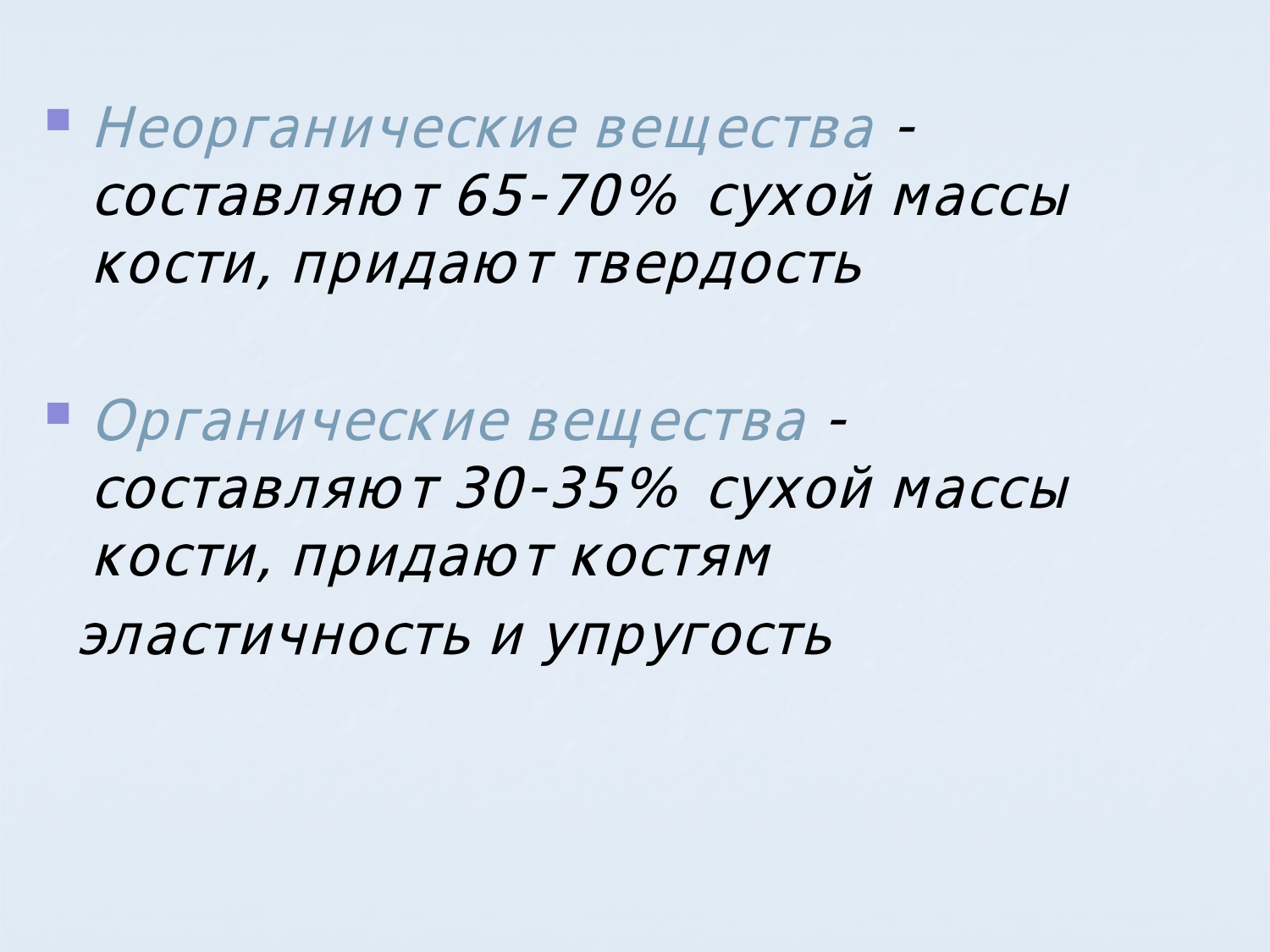

Неорганические вещества - составляют 65-70% сухой массы кости, придают твердость

Органические вещества - составляют 30-35% сухой массы кости, придают костям
  эластичность и упругость

#